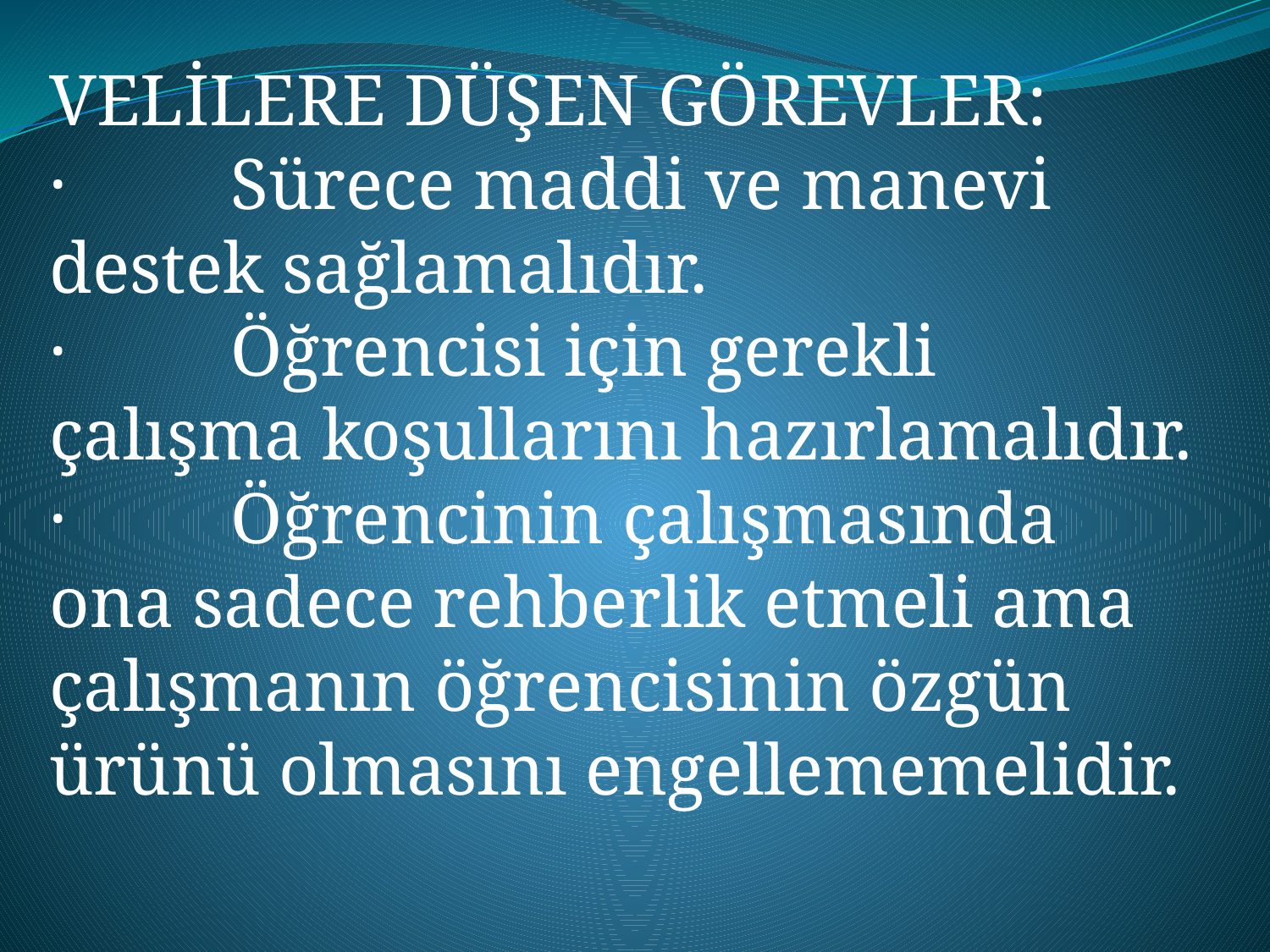

VELİLERE DÜŞEN GÖREVLER:
·         Sürece maddi ve manevi destek sağlamalıdır.
·         Öğrencisi için gerekli çalışma koşullarını hazırlamalıdır.
·         Öğrencinin çalışmasında ona sadece rehberlik etmeli ama çalışmanın öğrencisinin özgün ürünü olmasını engellememelidir.